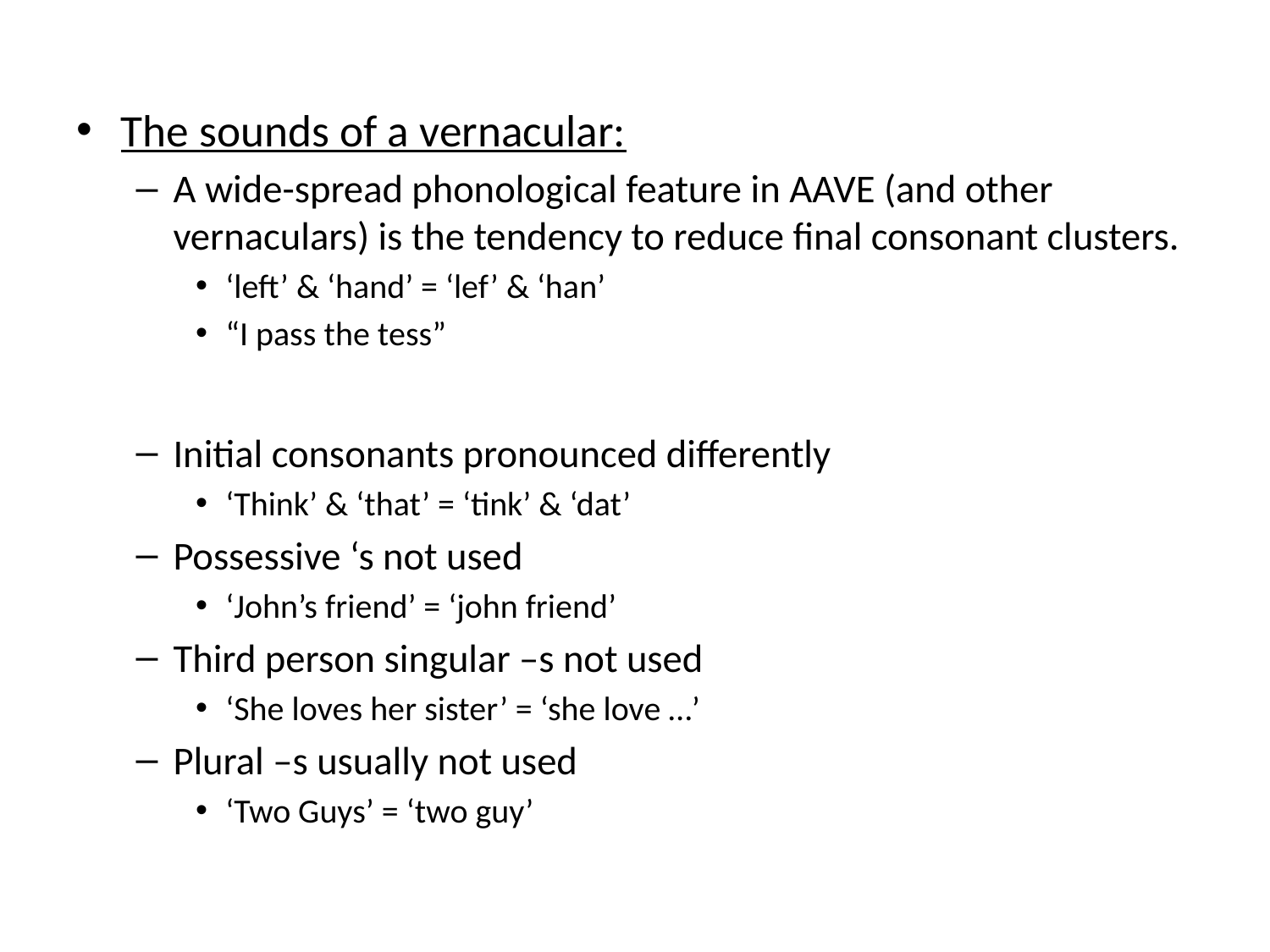

The sounds of a vernacular:
A wide-spread phonological feature in AAVE (and other vernaculars) is the tendency to reduce final consonant clusters.
‘left’ & ‘hand’ = ‘lef’ & ‘han’
“I pass the tess”

Initial consonants pronounced differently
‘Think’ & ‘that’ = ‘tink’ & ‘dat’
Possessive ‘s not used
‘John’s friend’ = ‘john friend’
Third person singular –s not used
‘She loves her sister’ = ‘she love …’
Plural –s usually not used
‘Two Guys’ = ‘two guy’